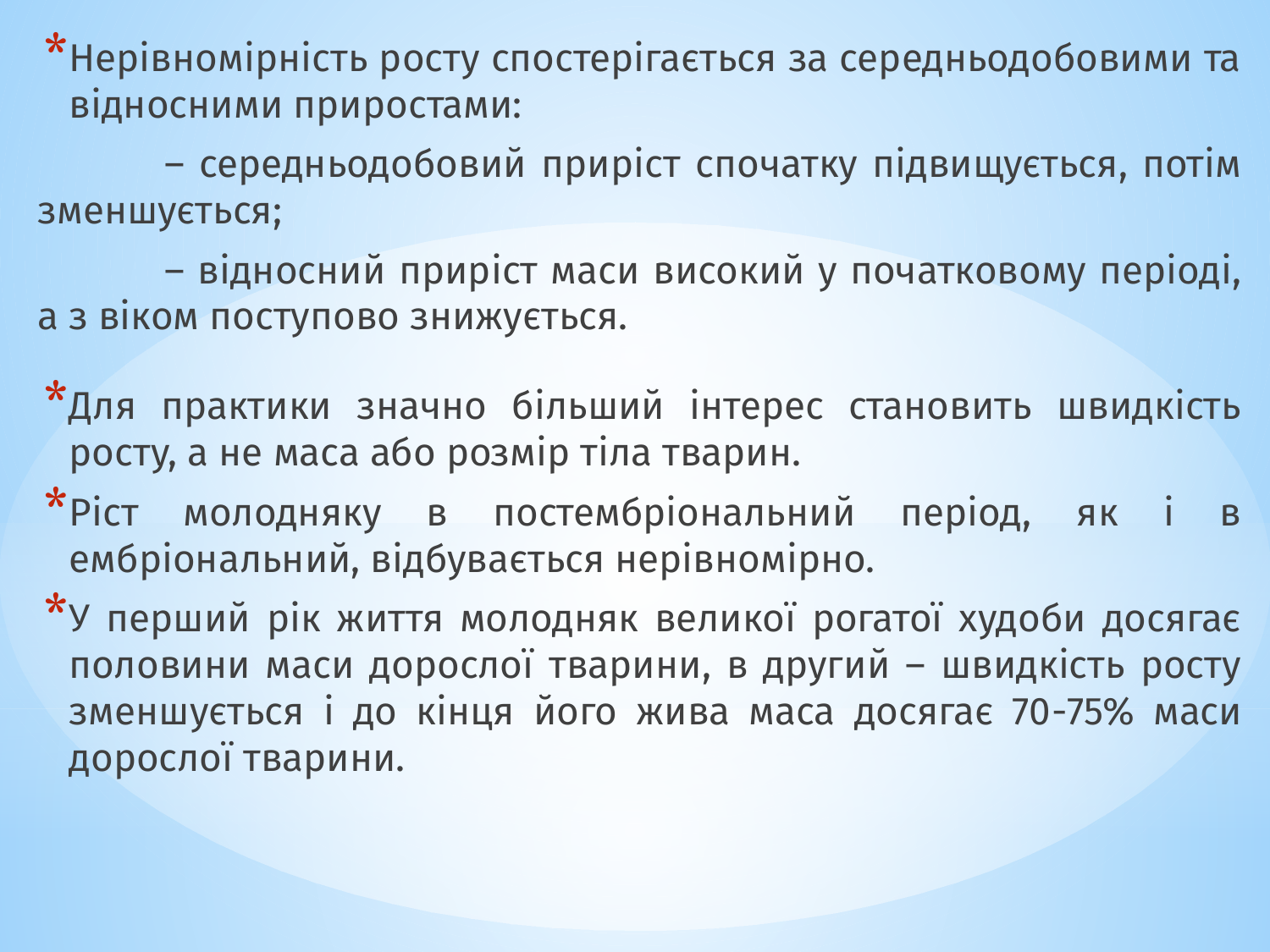

Нерівномірність росту спостерігається за середньодобовими та відносними приростами:
	– середньодобовий приріст спочатку підвищується, потім зменшується;
	– відносний приріст маси високий у початковому періоді, а з віком поступово знижується.

Для практики значно більший інтерес становить швидкість росту, а не маса або розмір тіла тварин.
Ріст молодняку в постембріональний період, як і в ембріональний, відбувається нерівномірно.
У перший рік життя молодняк великої рогатої худоби досягає половини маси дорослої тварини, в другий – швидкість росту зменшується і до кінця його жива маса досягає 70-75% маси дорослої тварини.